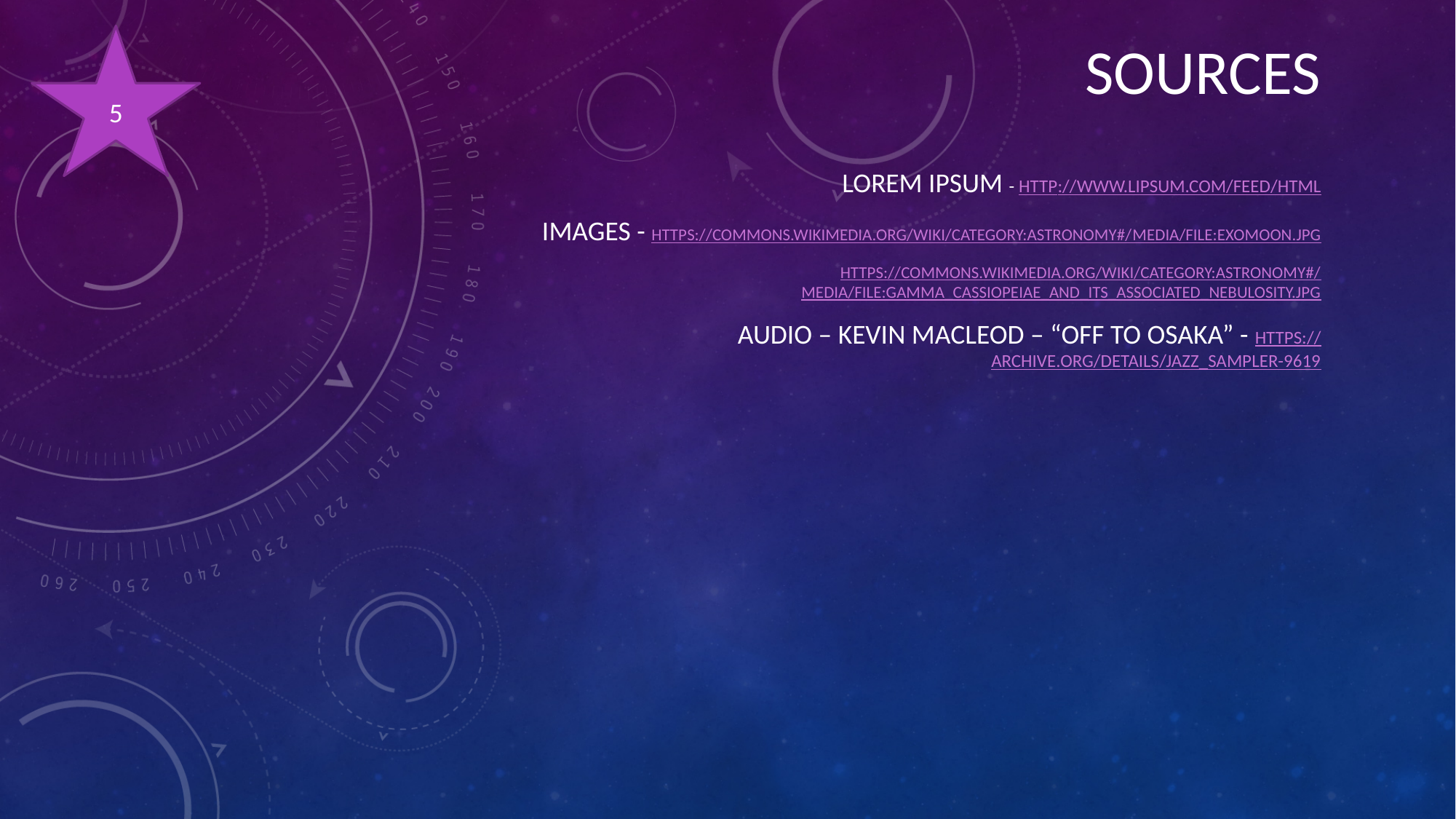

5
# Sources

LOREM IPSUM - http://www.lipsum.com/feed/html
Images - https://commons.wikimedia.org/wiki/Category:Astronomy#/media/File:Exomoon.jpg
https://commons.wikimedia.org/wiki/Category:Astronomy#/media/File:Gamma_Cassiopeiae_and_its_associated_nebulosity.jpg
Audio – Kevin Macleod – “Off to Osaka” - https://archive.org/details/Jazz_Sampler-9619